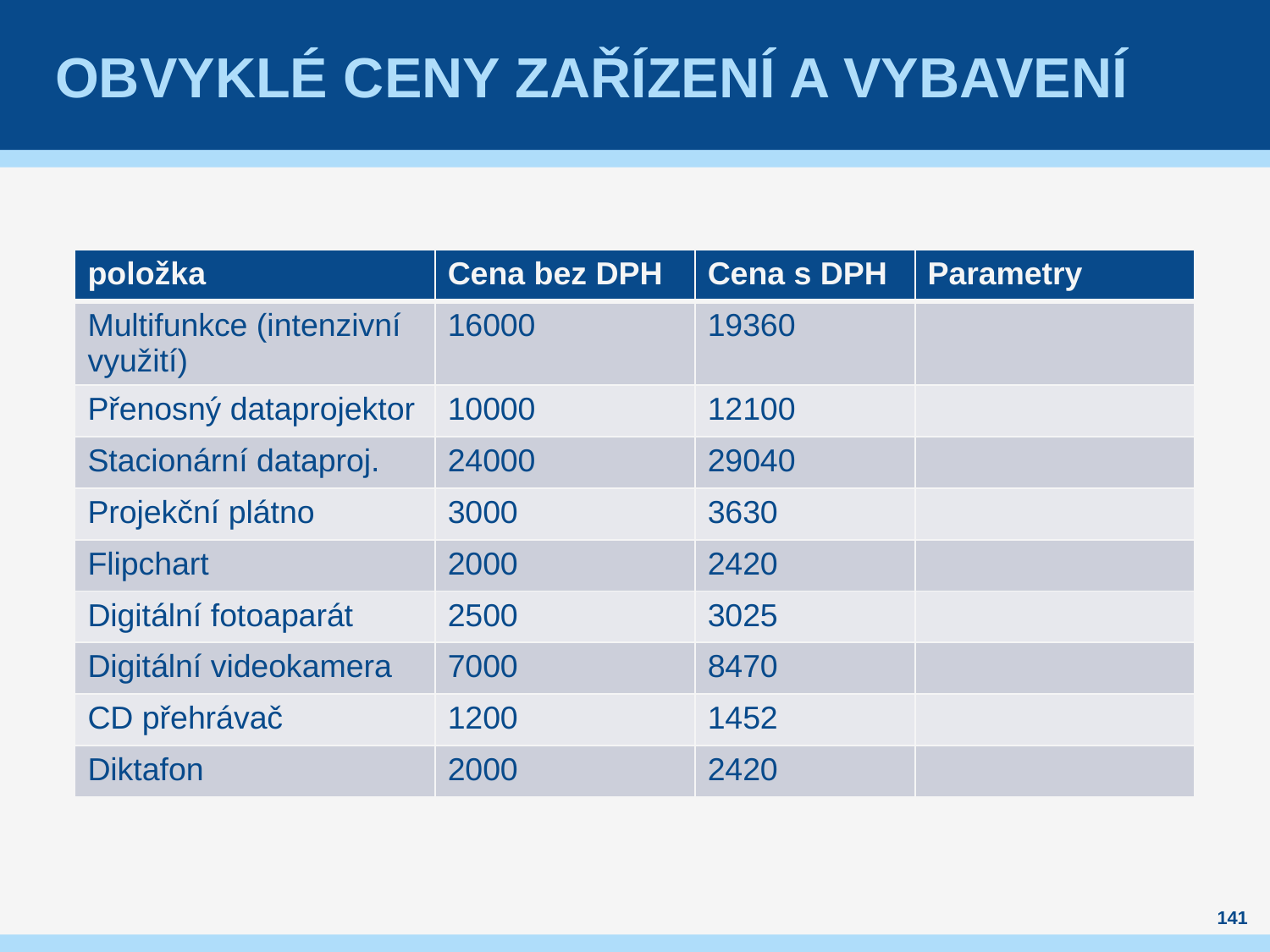

# Obvyklé ceny zařízení a vybavení
| položka | Cena bez DPH | Cena s DPH | Parametry |
| --- | --- | --- | --- |
| Multifunkce (intenzivní využití) | 16000 | 19360 |  |
| Přenosný dataprojektor | 10000 | 12100 |  |
| Stacionární dataproj. | 24000 | 29040 |  |
| Projekční plátno | 3000 | 3630 |  |
| Flipchart | 2000 | 2420 |  |
| Digitální fotoaparát | 2500 | 3025 |  |
| Digitální videokamera | 7000 | 8470 |  |
| CD přehrávač | 1200 | 1452 |  |
| Diktafon | 2000 | 2420 |  |
141